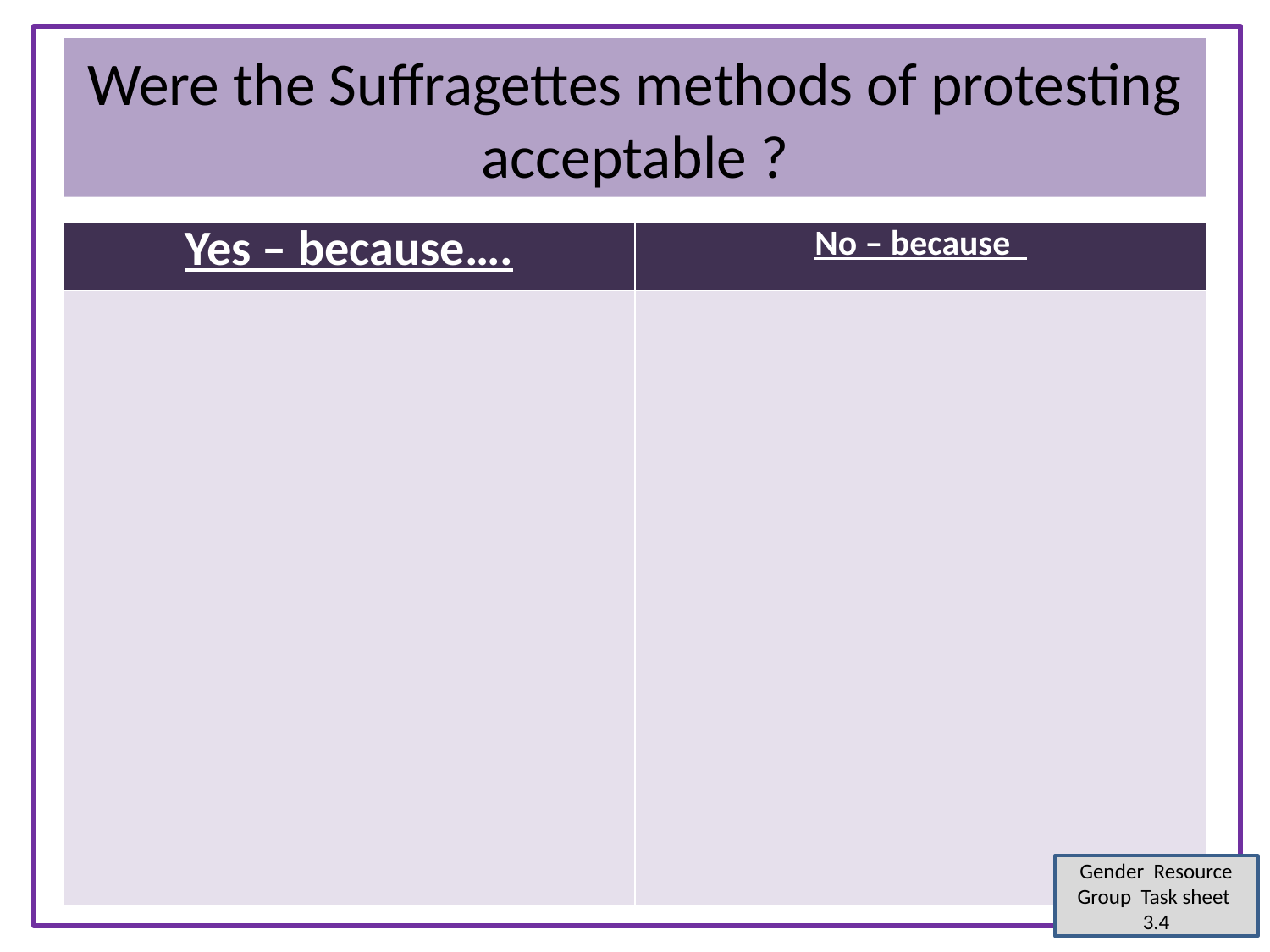

# Were the Suffragettes methods of protesting acceptable ?
| Yes – because…. | No – because |
| --- | --- |
|  |  |
Gender  Resource Group  Task sheet
3.4